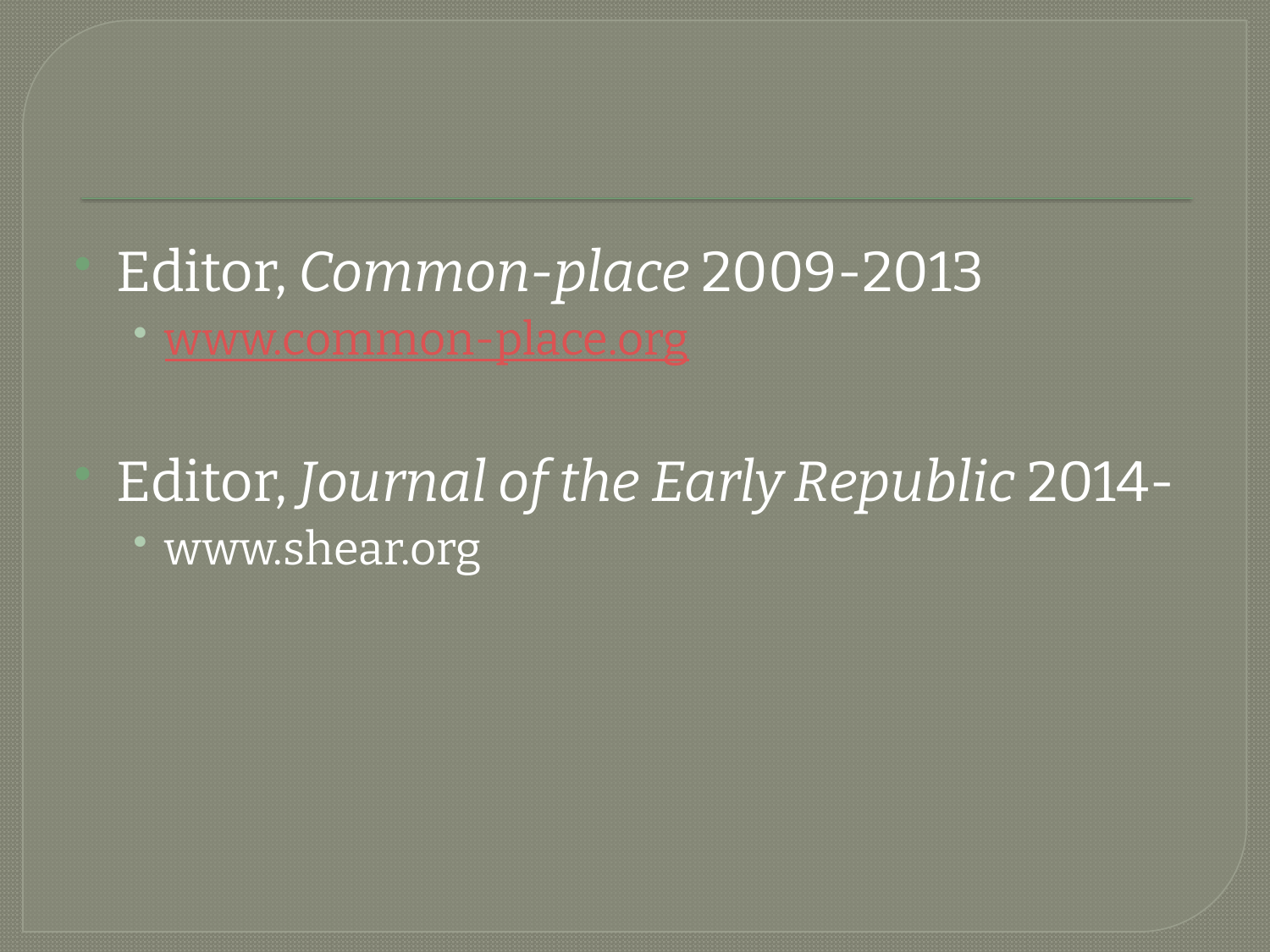

#
Editor, Common-place 2009-2013
www.common-place.org

Editor, Journal of the Early Republic 2014-
www.shear.org